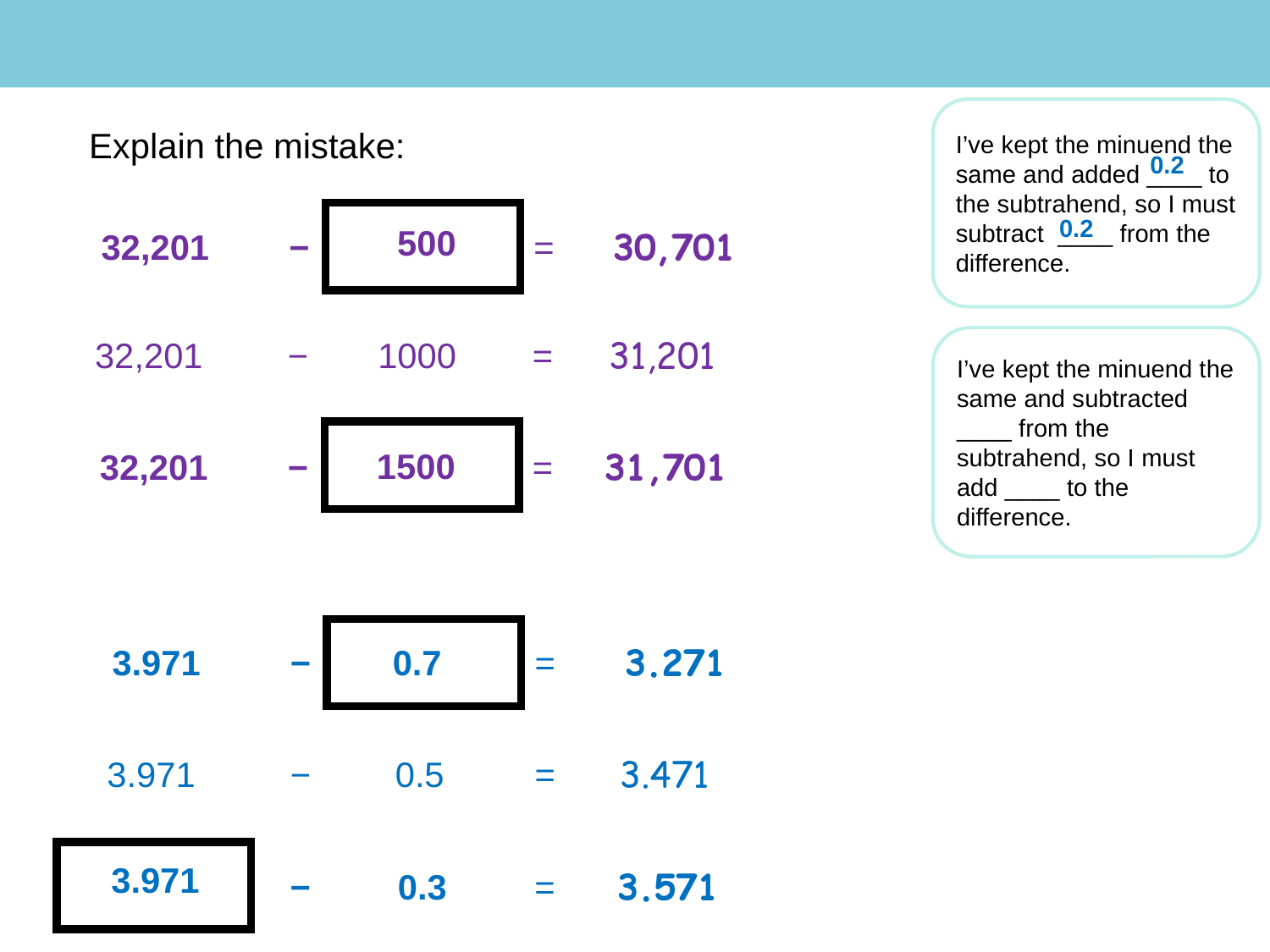

I’ve kept the minuend the same and added ____ to the subtrahend, so I must subtract  ____ from the difference.
Explain the mistake:
0.2

0.2
500
32,201
−
=
30,701
32,201
−
1000
=
31,201
I’ve kept the minuend the same and subtracted ____ from the subtrahend, so I must add ____ to the difference.

1500
32,201
−
=
31,701

3.971
−
0.7
=
3.271
3.971
−
0.5
=
3.471

3.971
−
0.3
=
3.571